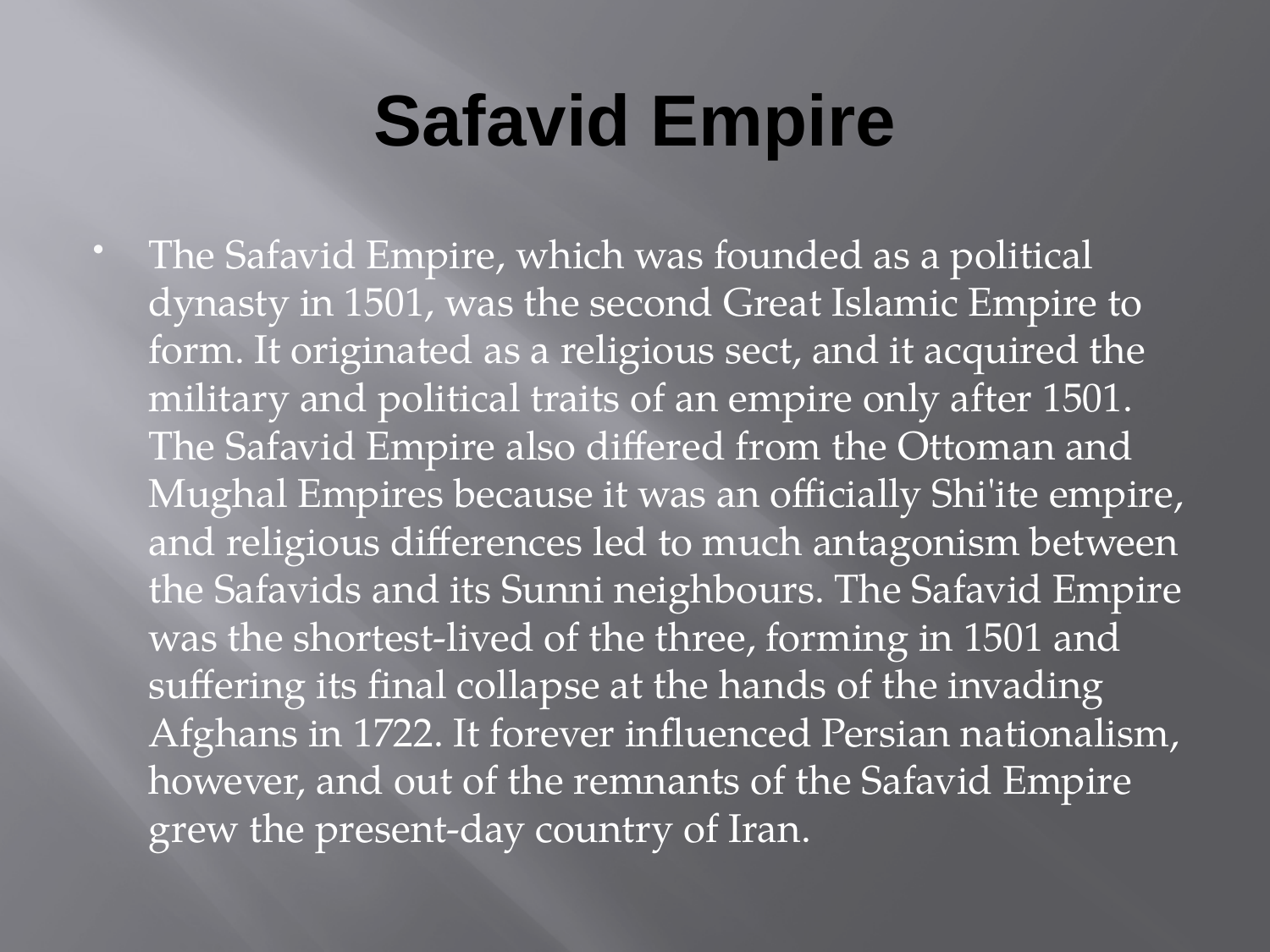

# Safavid Empire
The Safavid Empire, which was founded as a political dynasty in 1501, was the second Great Islamic Empire to form. It originated as a religious sect, and it acquired the military and political traits of an empire only after 1501. The Safavid Empire also differed from the Ottoman and Mughal Empires because it was an officially Shi'ite empire, and religious differences led to much antagonism between the Safavids and its Sunni neighbours. The Safavid Empire was the shortest-lived of the three, forming in 1501 and suffering its final collapse at the hands of the invading Afghans in 1722. It forever influenced Persian nationalism, however, and out of the remnants of the Safavid Empire grew the present-day country of Iran.